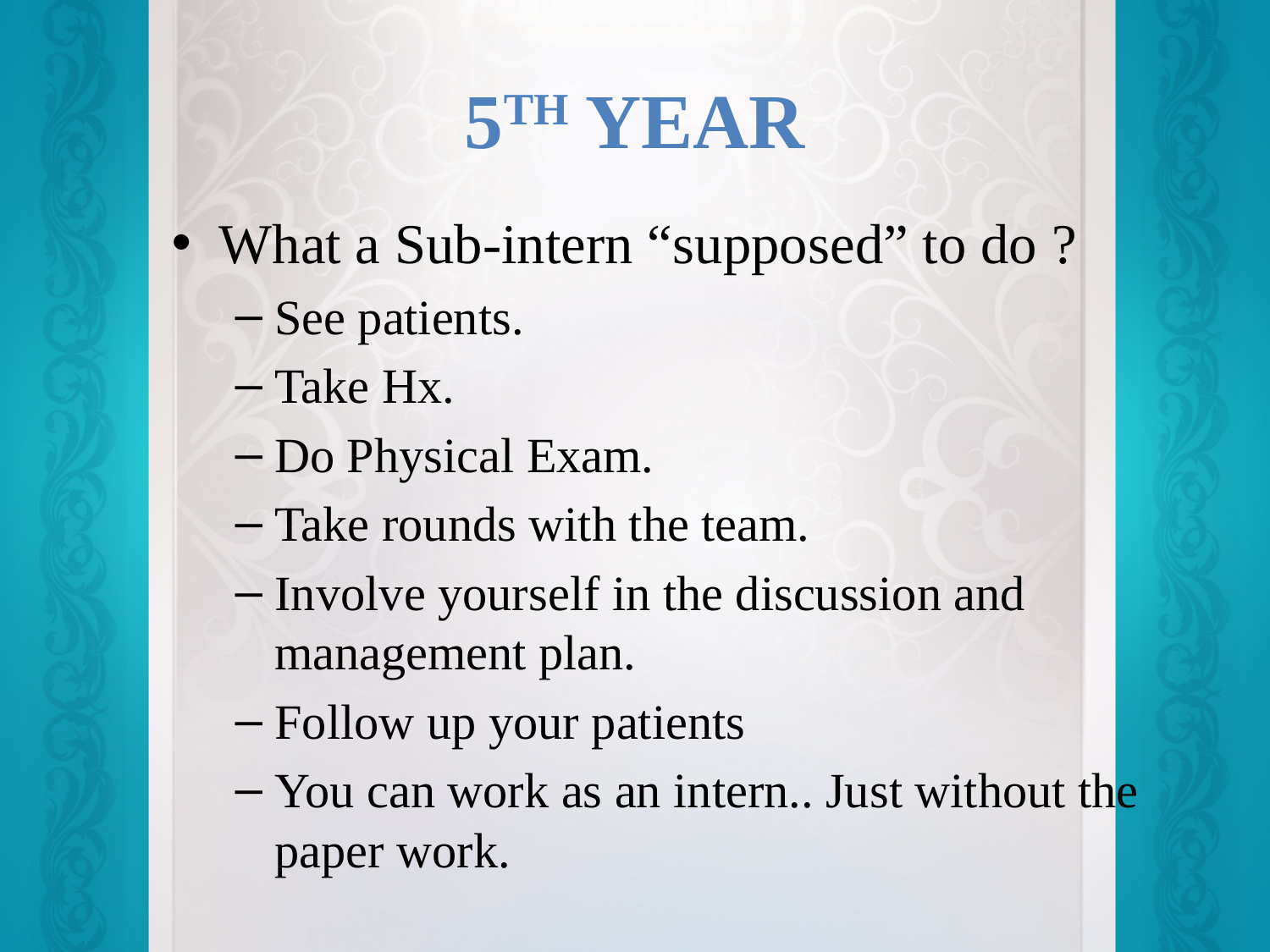

# 5th Year
What a Sub-intern “supposed” to do ?
See patients.
Take Hx.
Do Physical Exam.
Take rounds with the team.
Involve yourself in the discussion and management plan.
Follow up your patients
You can work as an intern.. Just without the paper work.